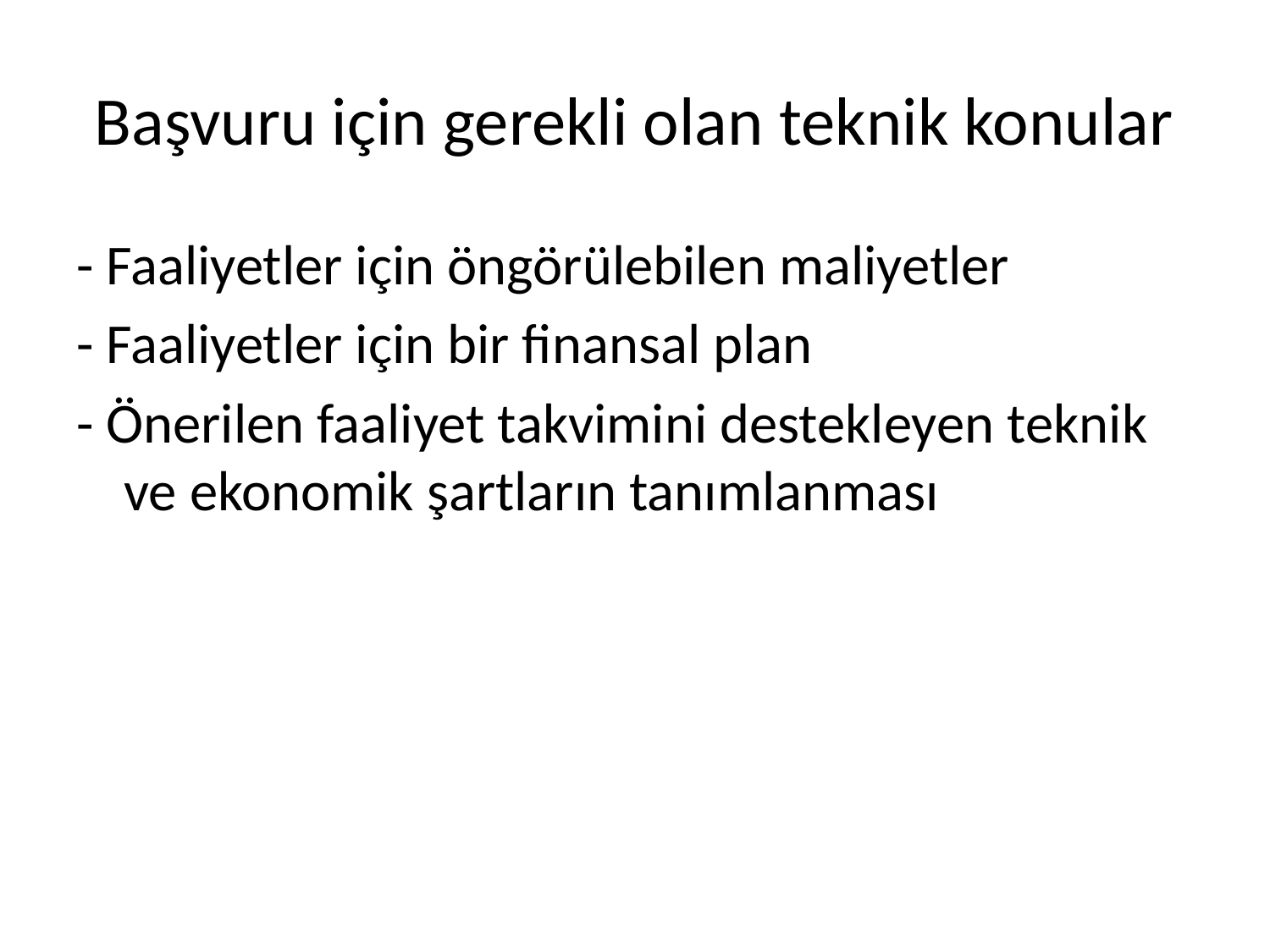

# Başvuru için gerekli olan teknik konular
- Faaliyetler için öngörülebilen maliyetler
- Faaliyetler için bir finansal plan
- Önerilen faaliyet takvimini destekleyen teknik ve ekonomik şartların tanımlanması